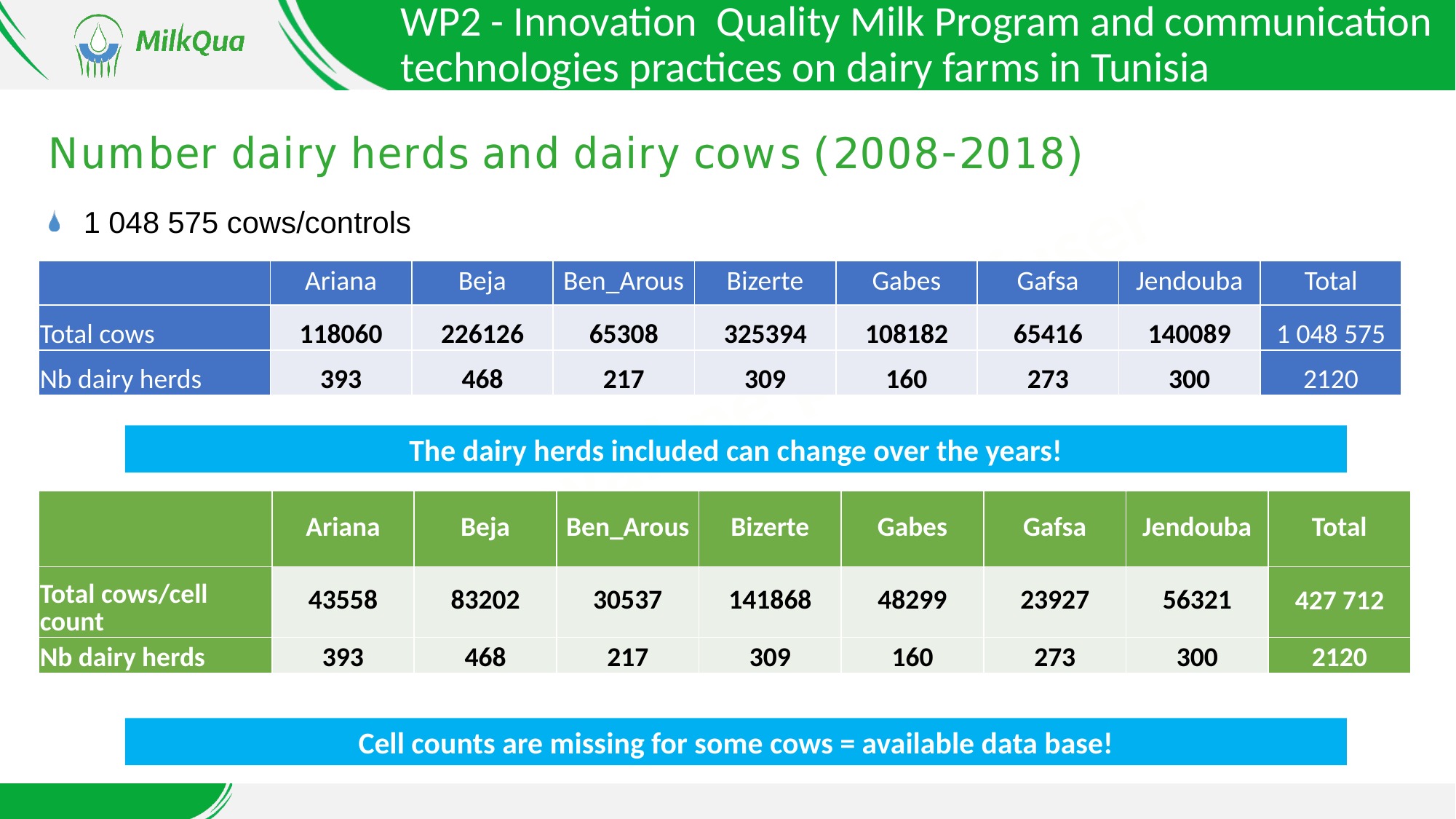

WP2 - Innovation  Quality Milk Program and communication technologies practices on dairy farms in Tunisia
# Number dairy herds and dairy cows (2008-2018)
1 048 575 cows/controls

|  | Ariana | Beja | Ben\_Arous | Bizerte | Gabes | Gafsa | Jendouba | Total |
| --- | --- | --- | --- | --- | --- | --- | --- | --- |
| Total cows | 118060 | 226126 | 65308 | 325394 | 108182 | 65416 | 140089 | 1 048 575 |
| Nb dairy herds | 393 | 468 | 217 | 309 | 160 | 273 | 300 | 2120 |
Doc de travail ne pas diffuser
The dairy herds included can change over the years!
|  | Ariana | Beja | Ben\_Arous | Bizerte | Gabes | Gafsa | Jendouba | Total |
| --- | --- | --- | --- | --- | --- | --- | --- | --- |
| Total cows/cell count | 43558 | 83202 | 30537 | 141868 | 48299 | 23927 | 56321 | 427 712 |
| Nb dairy herds | 393 | 468 | 217 | 309 | 160 | 273 | 300 | 2120 |
Cell counts are missing for some cows = available data base!